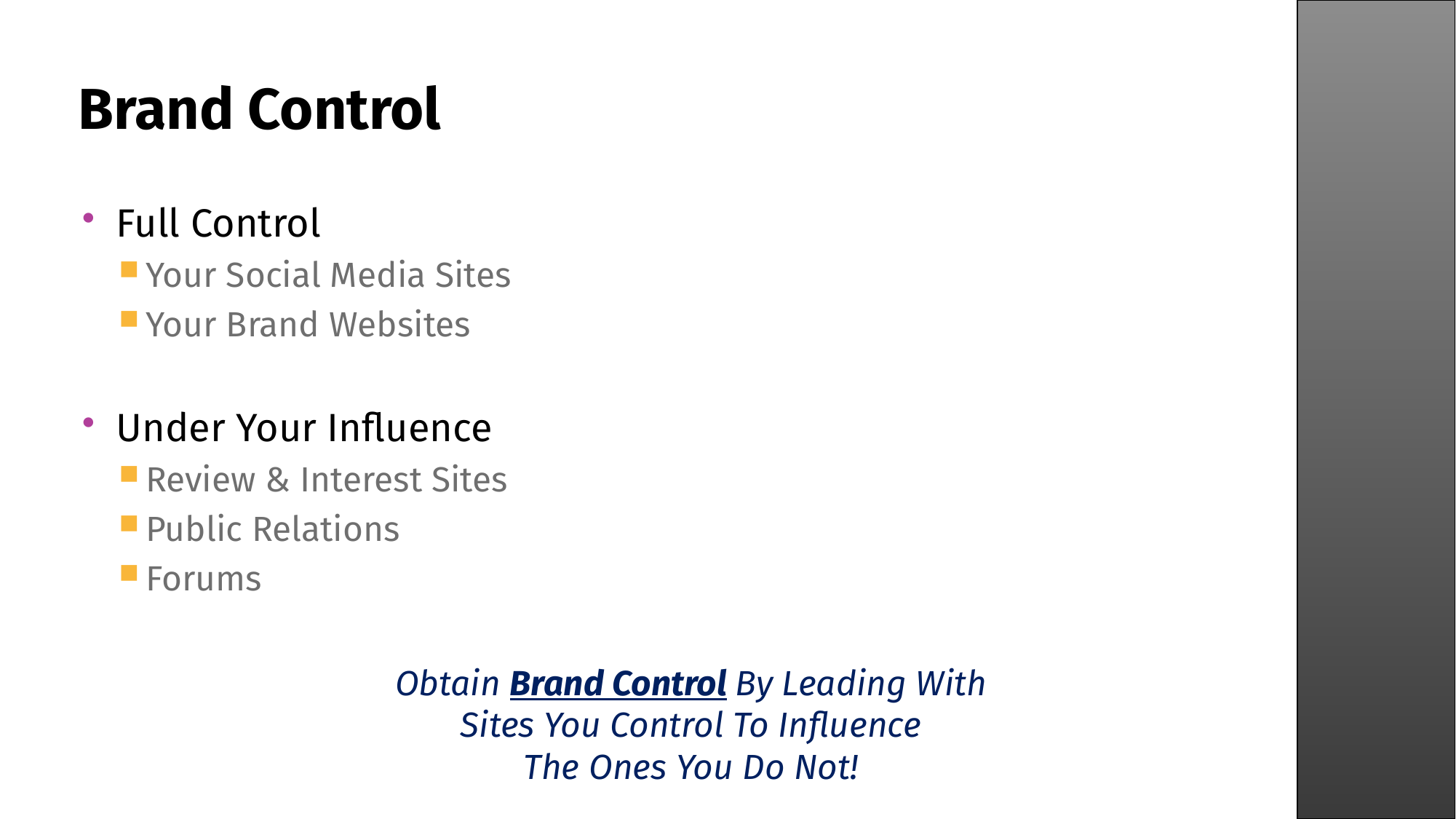

# Brand Control
Full Control
Your Social Media Sites
Your Brand Websites

Under Your Influence
Review & Interest Sites
Public Relations
Forums
Obtain Brand Control By Leading With Sites You Control To Influence
The Ones You Do Not!